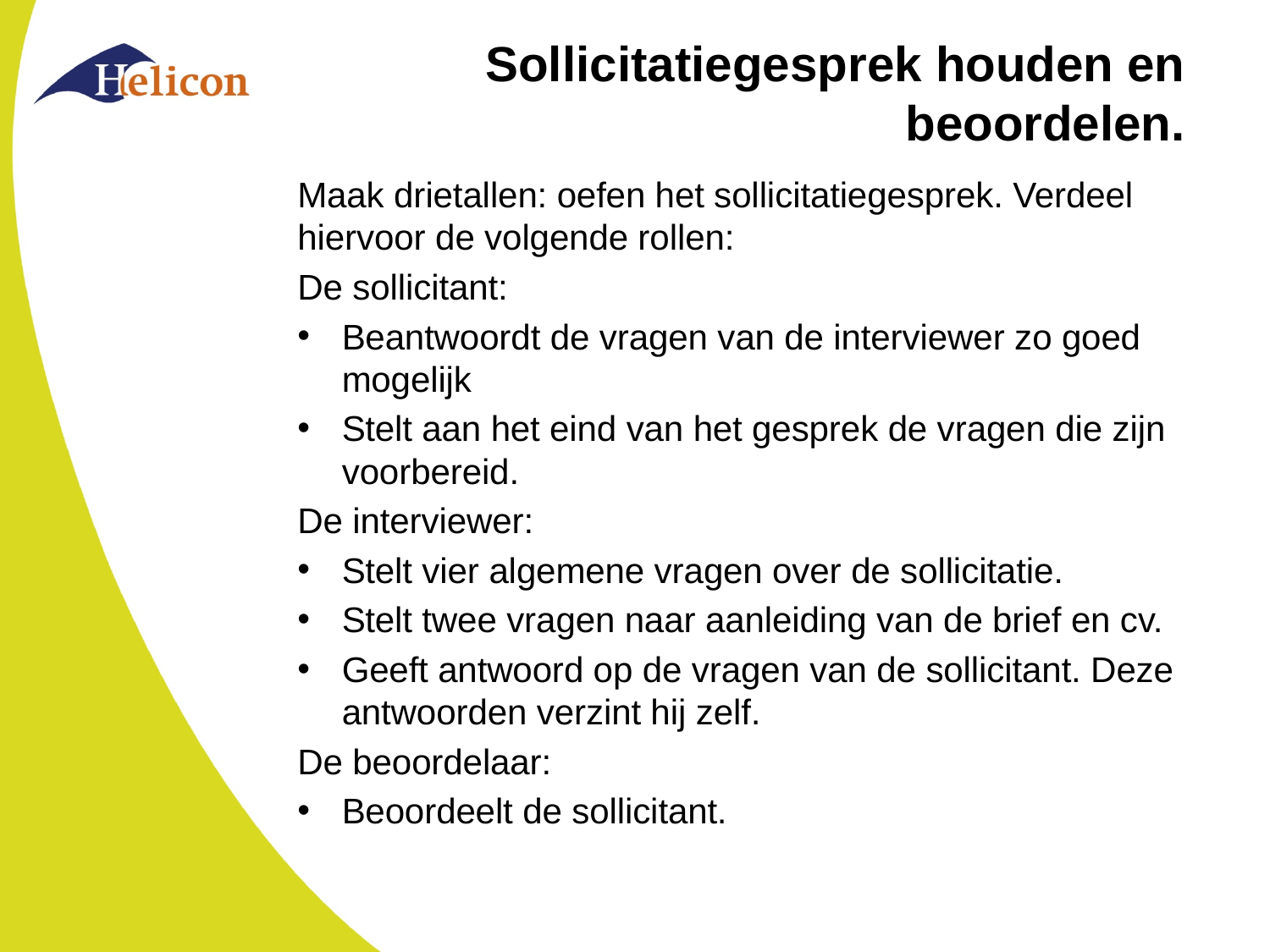

# Sollicitatiegesprek houden en beoordelen.
Maak drietallen: oefen het sollicitatiegesprek. Verdeel hiervoor de volgende rollen:
De sollicitant:
Beantwoordt de vragen van de interviewer zo goed mogelijk
Stelt aan het eind van het gesprek de vragen die zijn voorbereid.
De interviewer:
Stelt vier algemene vragen over de sollicitatie.
Stelt twee vragen naar aanleiding van de brief en cv.
Geeft antwoord op de vragen van de sollicitant. Deze antwoorden verzint hij zelf.
De beoordelaar:
Beoordeelt de sollicitant.